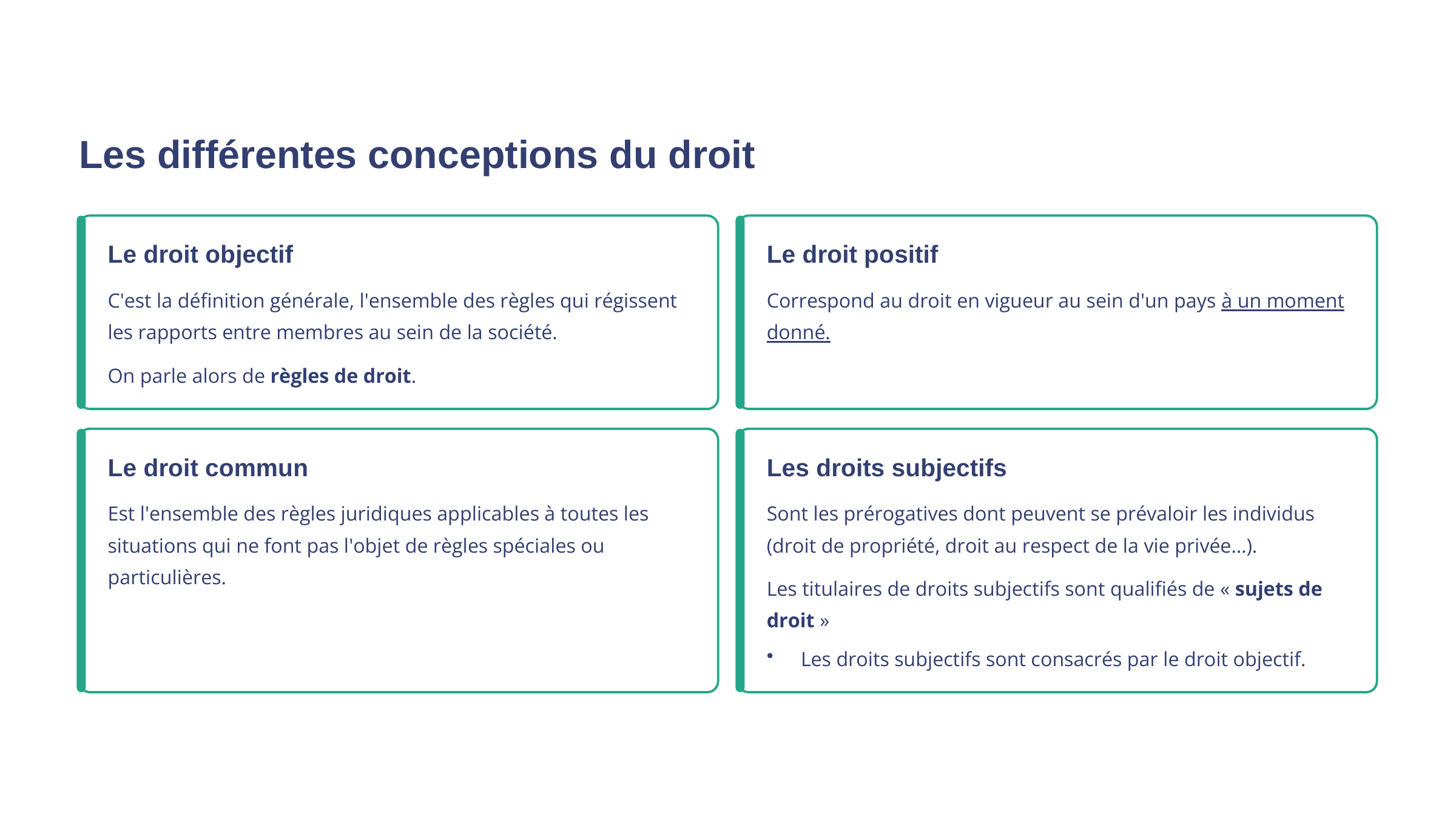

Les différentes conceptions du droit

Le droit objectif
Le droit positif
C'est la définition générale, l'ensemble des règles qui régissent les rapports entre membres au sein de la société.
Correspond au droit en vigueur au sein d'un pays à un moment donné.
On parle alors de règles de droit.

Le droit commun
Les droits subjectifs
Est l'ensemble des règles juridiques applicables à toutes les situations qui ne font pas l'objet de règles spéciales ou particulières.
Sont les prérogatives dont peuvent se prévaloir les individus (droit de propriété, droit au respect de la vie privée…).
Les titulaires de droits subjectifs sont qualifiés de « sujets de droit »
Les droits subjectifs sont consacrés par le droit objectif.